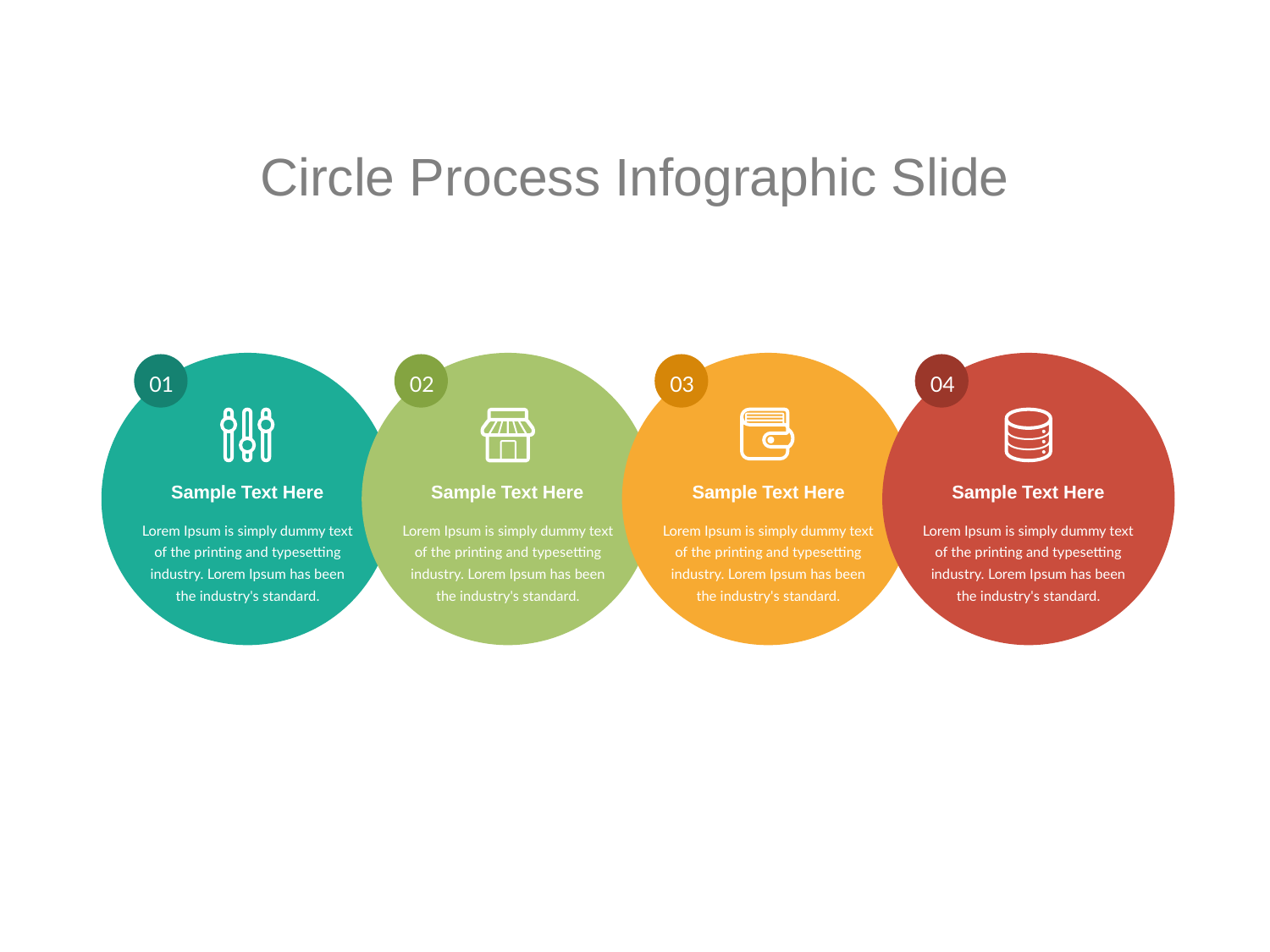

Circle Process Infographic Slide

01

02

03

04

Sample Text Here
Sample Text Here
Sample Text Here
Sample Text Here
Lorem Ipsum is simply dummy text of the printing and typesetting industry. Lorem Ipsum has been the industry's standard.
Lorem Ipsum is simply dummy text of the printing and typesetting industry. Lorem Ipsum has been the industry's standard.
Lorem Ipsum is simply dummy text of the printing and typesetting industry. Lorem Ipsum has been the industry's standard.
Lorem Ipsum is simply dummy text of the printing and typesetting industry. Lorem Ipsum has been the industry's standard.